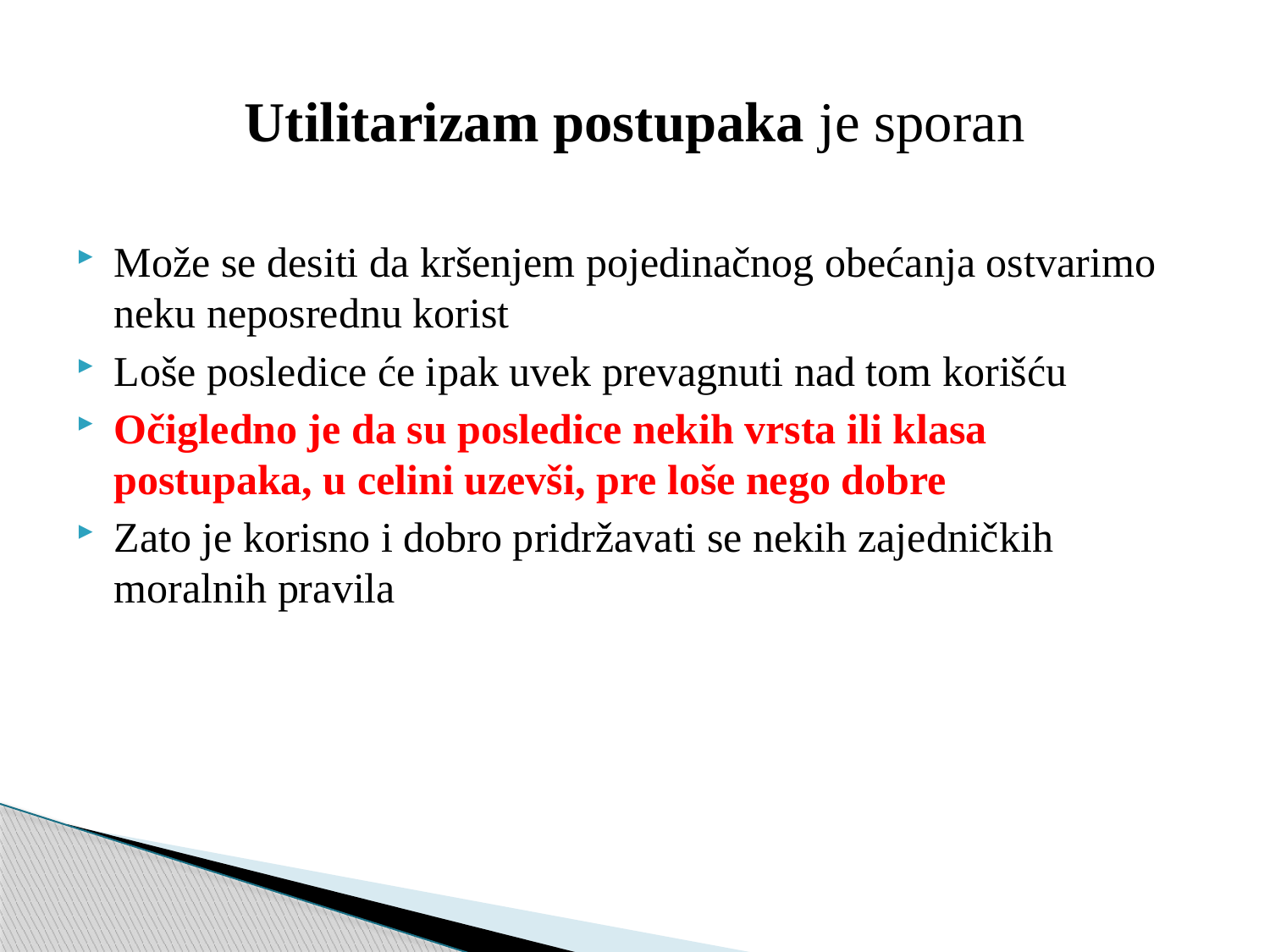

Utilitarizam postupaka je sporan

Može se desiti da kršenjem pojedinačnog obećanja ostvarimo neku neposrednu korist
Loše posledice će ipak uvek prevagnuti nad tom korišću
Očigledno je da su posledice nekih vrsta ili klasa postupaka, u celini uzevši, pre loše nego dobre
Zato je korisno i dobro pridržavati se nekih zajedničkih moralnih pravila